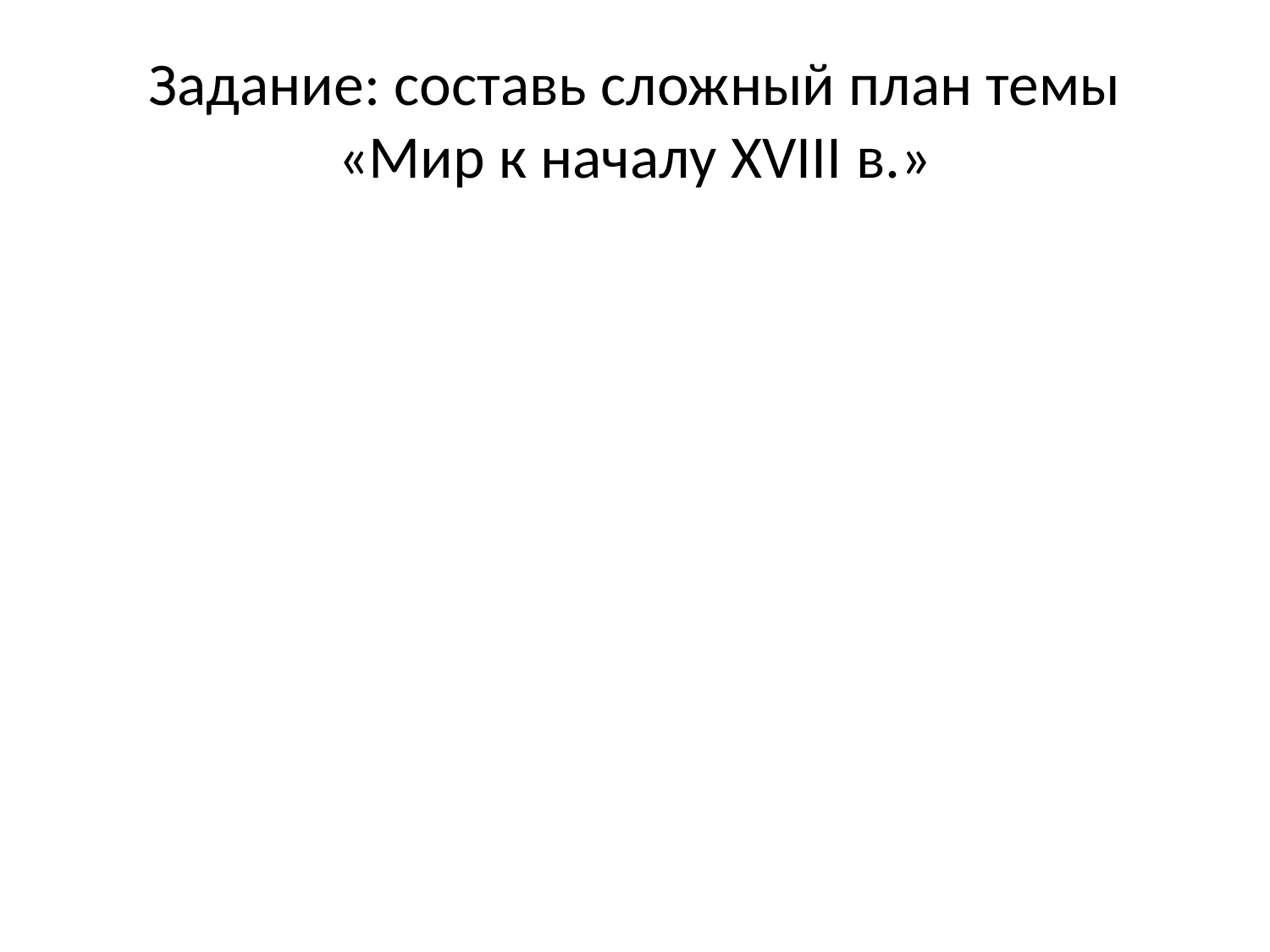

# Задание: составь сложный план темы «Мир к началу XVIII в.»